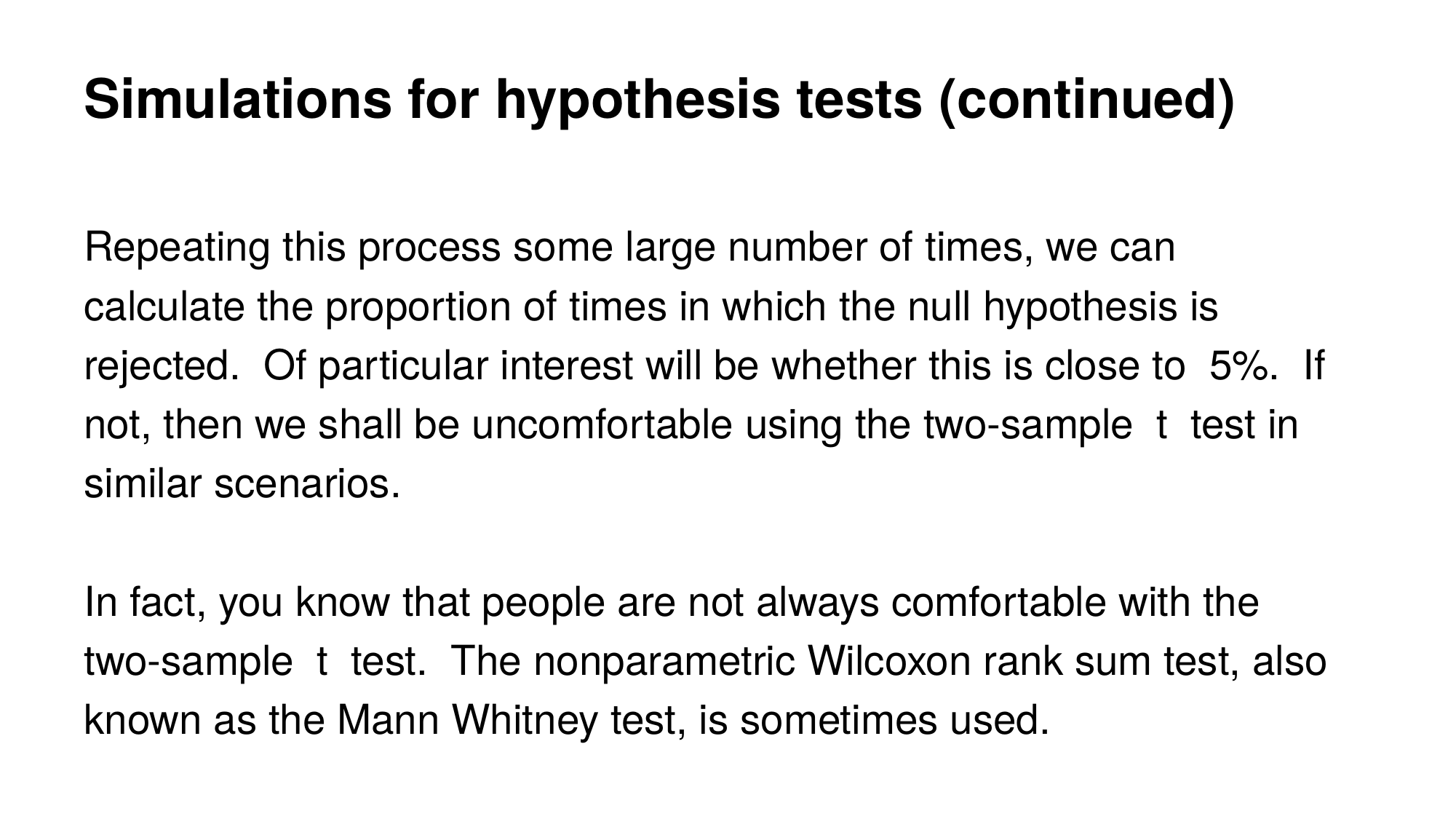

# Simulations for hypothesis tests (continued)
Repeating this process some large number of times, we can calculate the proportion of times in which the null hypothesis is rejected.  Of particular interest will be whether this is close to  5%.  If not, then we shall be uncomfortable using the two-sample  t  test in similar scenarios.

In fact, you know that people are not always comfortable with the two-sample  t  test.  The nonparametric Wilcoxon rank sum test, also known as the Mann Whitney test, is sometimes used.